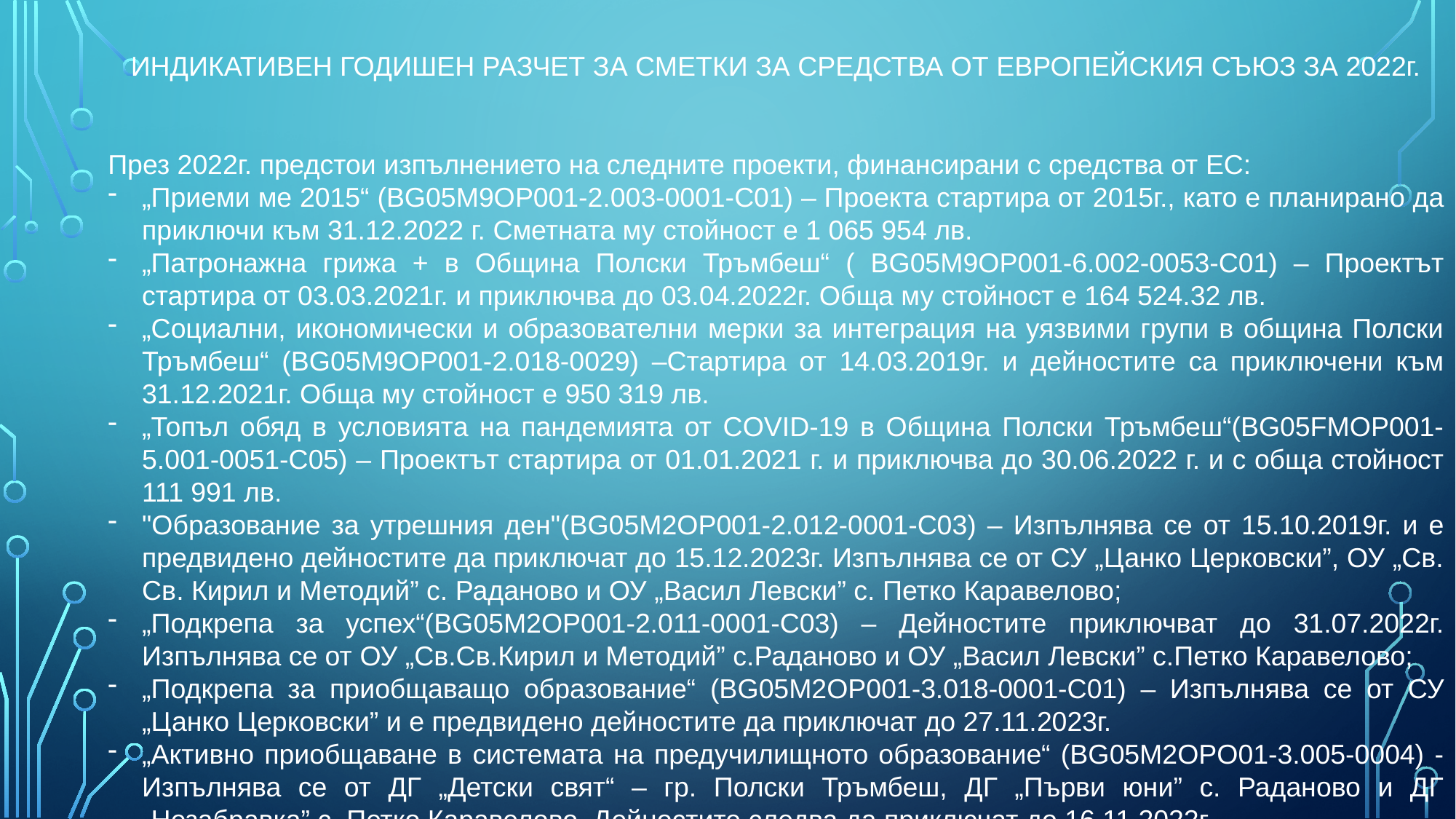

ИНДИКАТИВЕН ГОДИШЕН РАЗЧЕТ ЗА СМЕТКИ ЗА СРЕДСТВА ОТ ЕВРОПЕЙСКИЯ СЪЮЗ ЗА 2022г.

През 2022г. предстои изпълнението на следните проекти, финансирани с средства от ЕС:
„Приеми ме 2015“ (BG05M9OP001-2.003-0001-C01) – Проекта стартира от 2015г., като е планирано да приключи към 31.12.2022 г. Сметната му стойност е 1 065 954 лв.
„Патронажна грижа + в Община Полски Тръмбеш“ ( BG05M9OP001-6.002-0053-C01) – Проектът стартира от 03.03.2021г. и приключва до 03.04.2022г. Обща му стойност е 164 524.32 лв.
„Социални, икономически и образователни мерки за интеграция на уязвими групи в община Полски Тръмбеш“ (BG05M9OP001-2.018-0029) –Стартира от 14.03.2019г. и дейностите са приключени към 31.12.2021г. Обща му стойност е 950 319 лв.
„Топъл обяд в условията на пандемията от COVID-19 в Община Полски Тръмбеш“(BG05FMOP001-5.001-0051-C05) – Проектът стартира от 01.01.2021 г. и приключва до 30.06.2022 г. и с обща стойност 111 991 лв.
"Образование за утрешния ден"(BG05M2OP001-2.012-0001-C03) – Изпълнява се от 15.10.2019г. и е предвидено дейностите да приключат до 15.12.2023г. Изпълнява се от СУ „Цанко Церковски”, ОУ „Св. Св. Кирил и Методий” с. Раданово и ОУ „Васил Левски” с. Петко Каравелово;
„Подкрепа за успех“(BG05M2OP001-2.011-0001-C03) – Дейностите приключват до 31.07.2022г. Изпълнява се от ОУ „Св.Св.Кирил и Методий” с.Раданово и ОУ „Васил Левски” с.Петко Каравелово;
„Подкрепа за приобщаващо образование“ (BG05M2OP001-3.018-0001-C01) – Изпълнява се от СУ „Цанко Церковски” и е предвидено дейностите да приключат до 27.11.2023г.
„Активно приобщаване в системата на предучилищното образование“ (BG05M2OPО01-3.005-0004) - Изпълнява се от ДГ „Детски свят“ – гр. Полски Тръмбеш, ДГ „Първи юни” с. Раданово и ДГ „Незабравка” с. Петко Каравелово. Дейностите следва да приключат до 16.11.2022г.